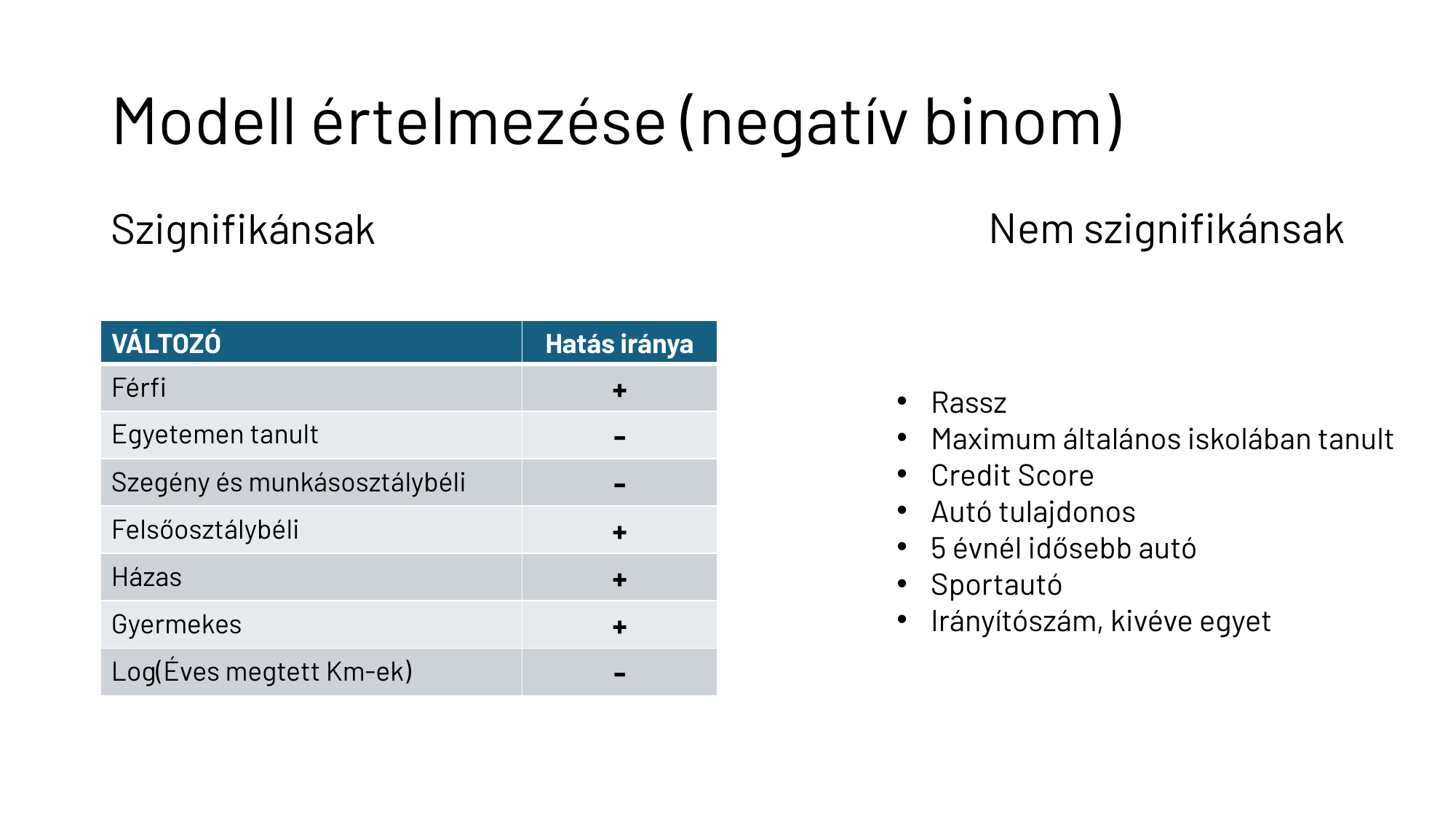

# Modell értelmezése (negatív binom)
Nem szignifikánsak

Szignifikánsak

| VÁLTOZÓ | Hatás iránya |
| --- | --- |
| Férfi | + |
| Egyetemen tanult | - |
| Szegény és munkásosztálybéli | - |
| Felsőosztálybéli | + |
| Házas | + |
| Gyermekes | + |
| Log(Éves megtett Km-ek) | - |
Rassz
Maximum általános iskolában tanult
Credit Score
Autó tulajdonos
5 évnél idősebb autó
Sportautó
Irányítószám, kivéve egyet